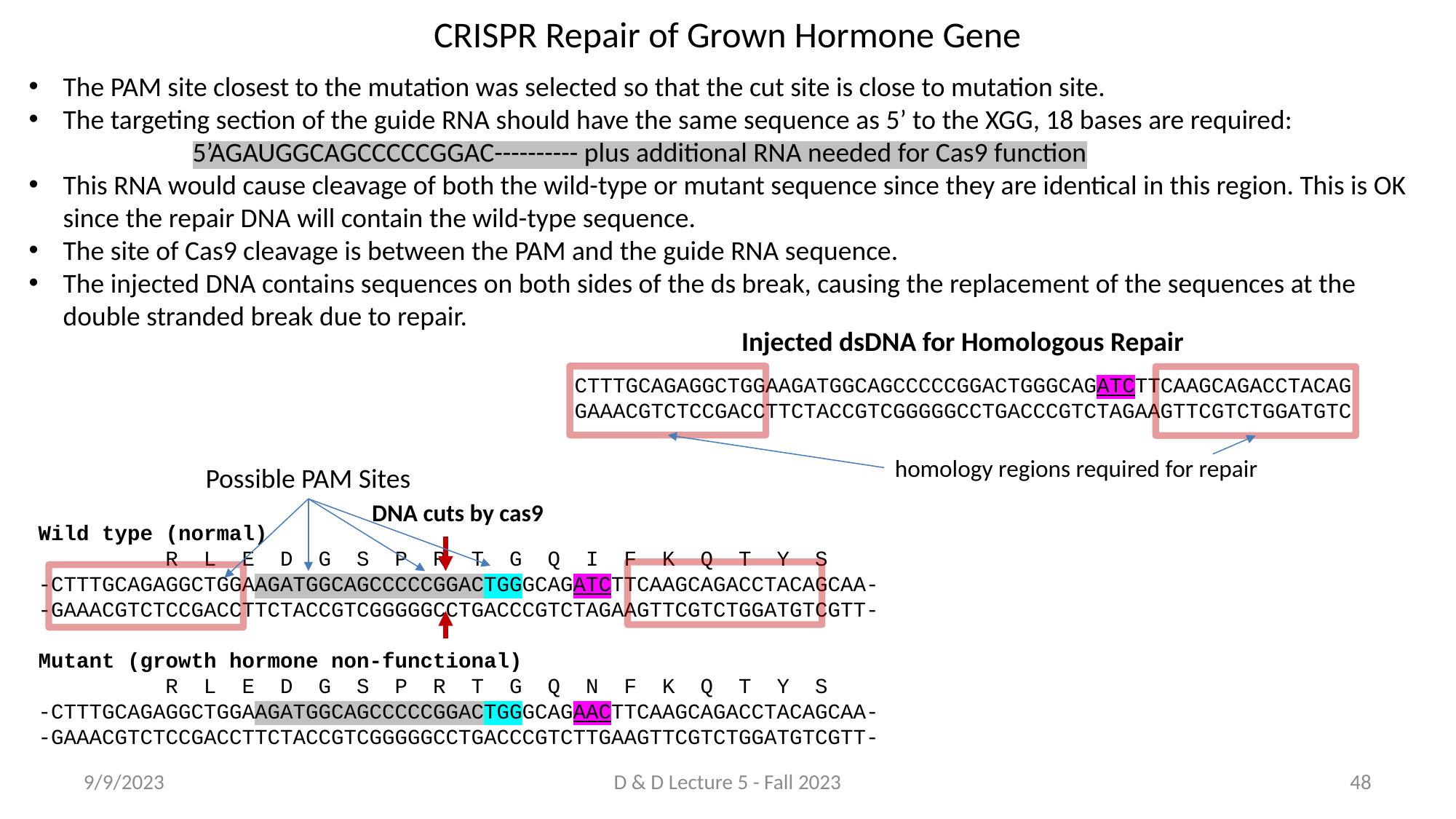

CRISPR Repair of Grown Hormone Gene
The PAM site closest to the mutation was selected so that the cut site is close to mutation site.
The targeting section of the guide RNA should have the same sequence as 5’ to the XGG, 18 bases are required:
5’AGAUGGCAGCCCCCGGAC---------- plus additional RNA needed for Cas9 function
This RNA would cause cleavage of both the wild-type or mutant sequence since they are identical in this region. This is OK since the repair DNA will contain the wild-type sequence.
The site of Cas9 cleavage is between the PAM and the guide RNA sequence.
The injected DNA contains sequences on both sides of the ds break, causing the replacement of the sequences at the double stranded break due to repair.
Injected dsDNA for Homologous Repair
CTTTGCAGAGGCTGGAAGATGGCAGCCCCCGGACTGGGCAGATCTTCAAGCAGACCTACAG
GAAACGTCTCCGACCTTCTACCGTCGGGGGCCTGACCCGTCTAGAAGTTCGTCTGGATGTC

homology regions required for repair
Possible PAM Sites
DNA cuts by cas9
Wild type (normal)
          R  L  E  D  G  S  P  R  T  G  Q  I  F  K  Q  T  Y  S
-CTTTGCAGAGGCTGGAAGATGGCAGCCCCCGGACTGGGCAGATCTTCAAGCAGACCTACAGCAA-
-GAAACGTCTCCGACCTTCTACCGTCGGGGGCCTGACCCGTCTAGAAGTTCGTCTGGATGTCGTT-

Mutant (growth hormone non-functional)
          R  L  E  D  G  S  P  R  T  G  Q  N  F  K  Q  T  Y  S
-CTTTGCAGAGGCTGGAAGATGGCAGCCCCCGGACTGGGCAGAACTTCAAGCAGACCTACAGCAA-
-GAAACGTCTCCGACCTTCTACCGTCGGGGGCCTGACCCGTCTTGAAGTTCGTCTGGATGTCGTT-

9/9/2023
D & D Lecture 5 - Fall 2023
48